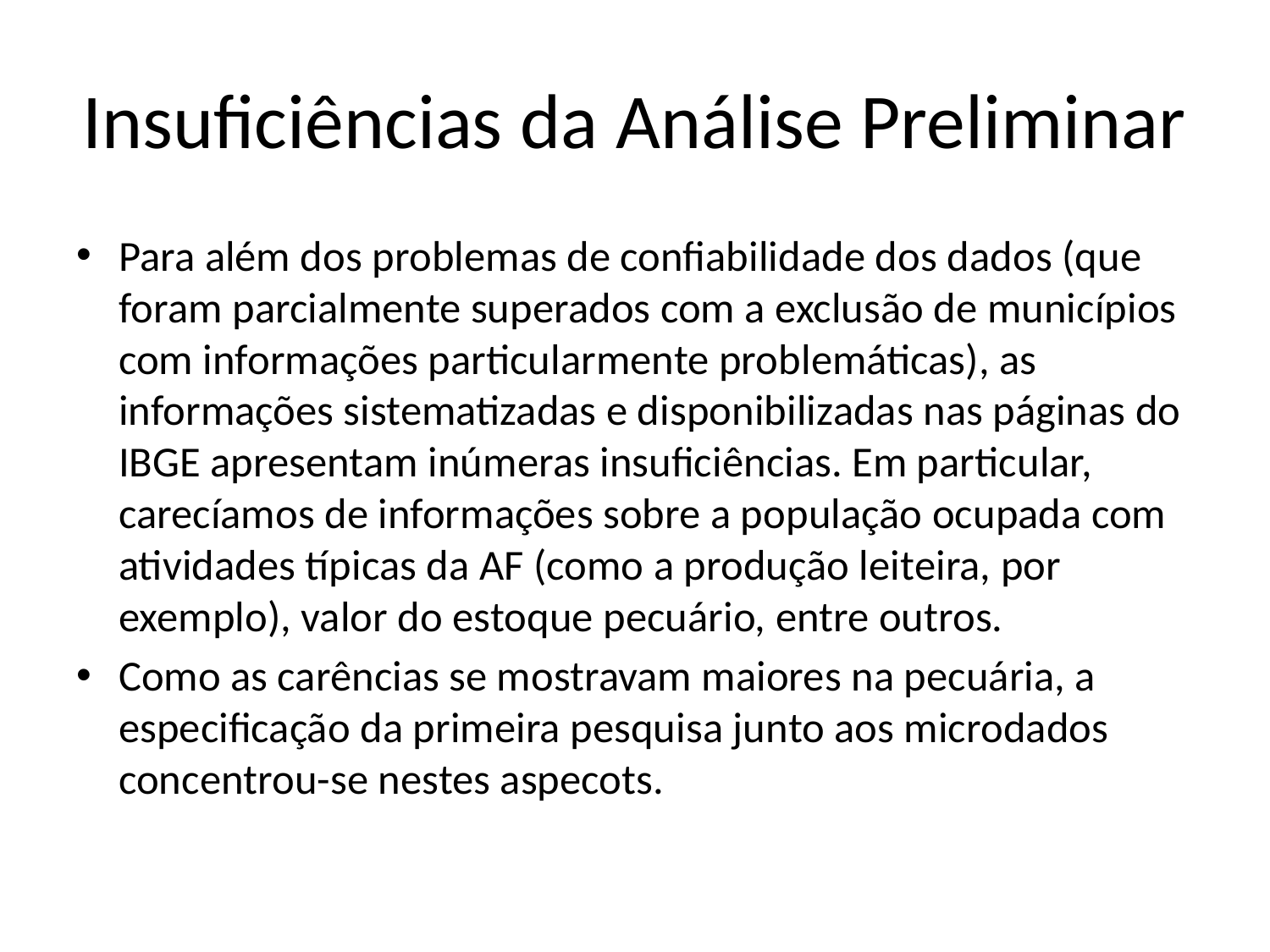

# Insuficiências da Análise Preliminar
Para além dos problemas de confiabilidade dos dados (que foram parcialmente superados com a exclusão de municípios com informações particularmente problemáticas), as informações sistematizadas e disponibilizadas nas páginas do IBGE apresentam inúmeras insuficiências. Em particular, carecíamos de informações sobre a população ocupada com atividades típicas da AF (como a produção leiteira, por exemplo), valor do estoque pecuário, entre outros.
Como as carências se mostravam maiores na pecuária, a especificação da primeira pesquisa junto aos microdados concentrou-se nestes aspecots.